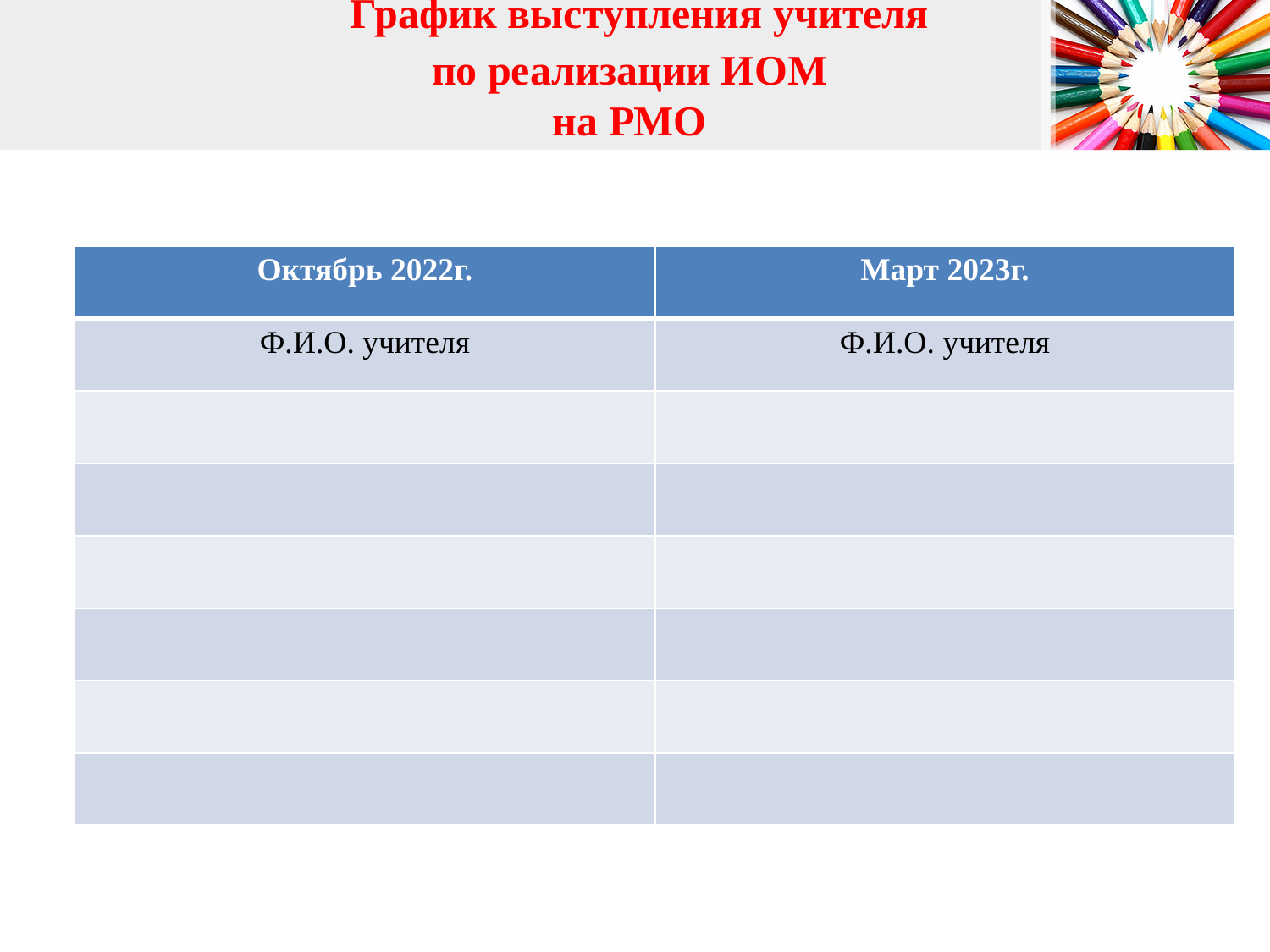

# График выступления учителя по реализации ИОМ на РМО
| Октябрь 2022г. | Март 2023г. |
| --- | --- |
| Ф.И.О. учителя | Ф.И.О. учителя |
|  |  |
|  |  |
|  |  |
|  |  |
|  |  |
|  |  |